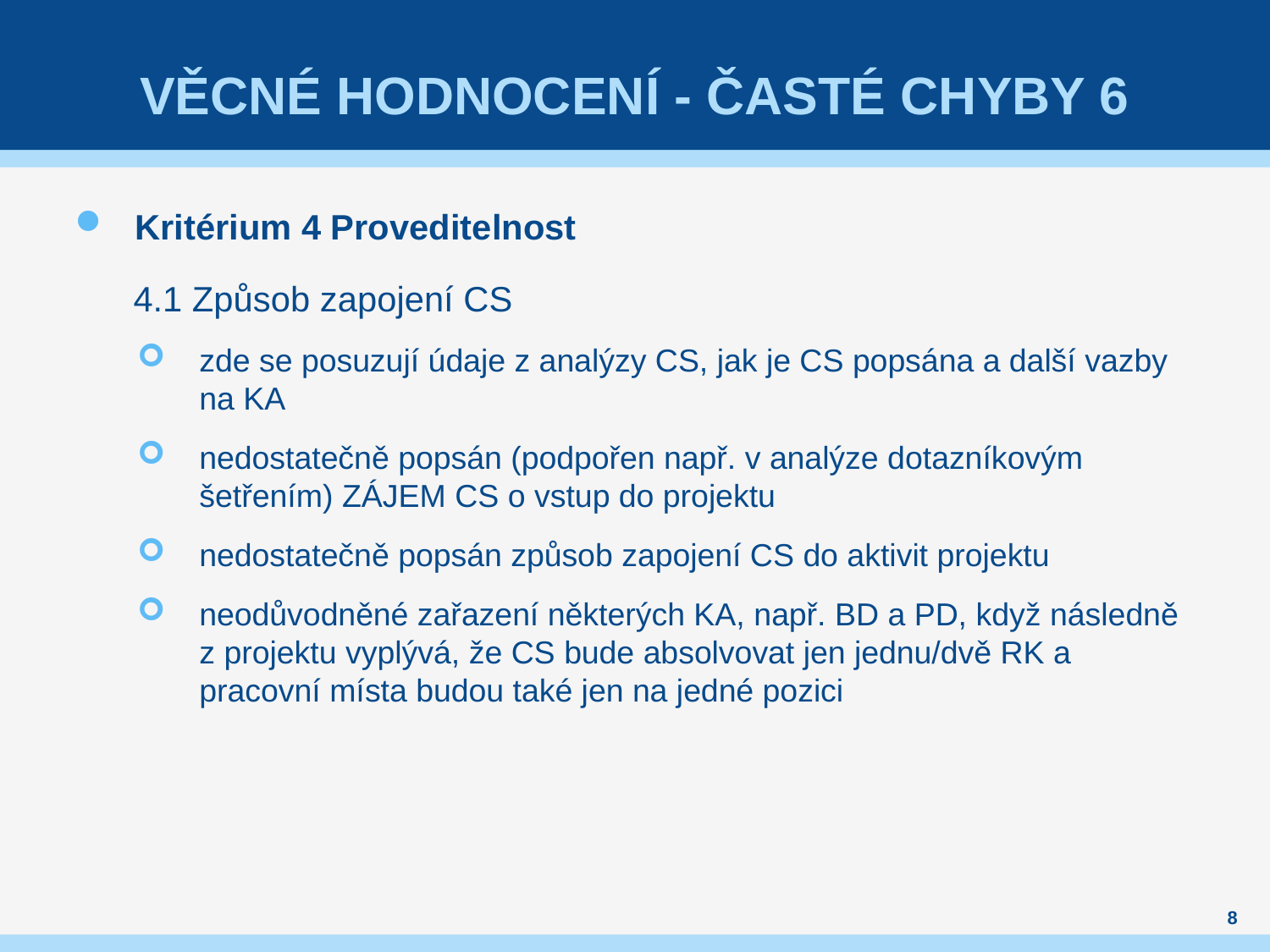

# Věcné hodnocení - časté chyby 6
Kritérium 4 Proveditelnost
      4.1 Způsob zapojení CS
zde se posuzují údaje z analýzy CS, jak je CS popsána a další vazby na KA
nedostatečně popsán (podpořen např. v analýze dotazníkovým šetřením) ZÁJEM CS o vstup do projektu
nedostatečně popsán způsob zapojení CS do aktivit projektu
neodůvodněné zařazení některých KA, např. BD a PD, když následně z projektu vyplývá, že CS bude absolvovat jen jednu/dvě RK a pracovní místa budou také jen na jedné pozici

8